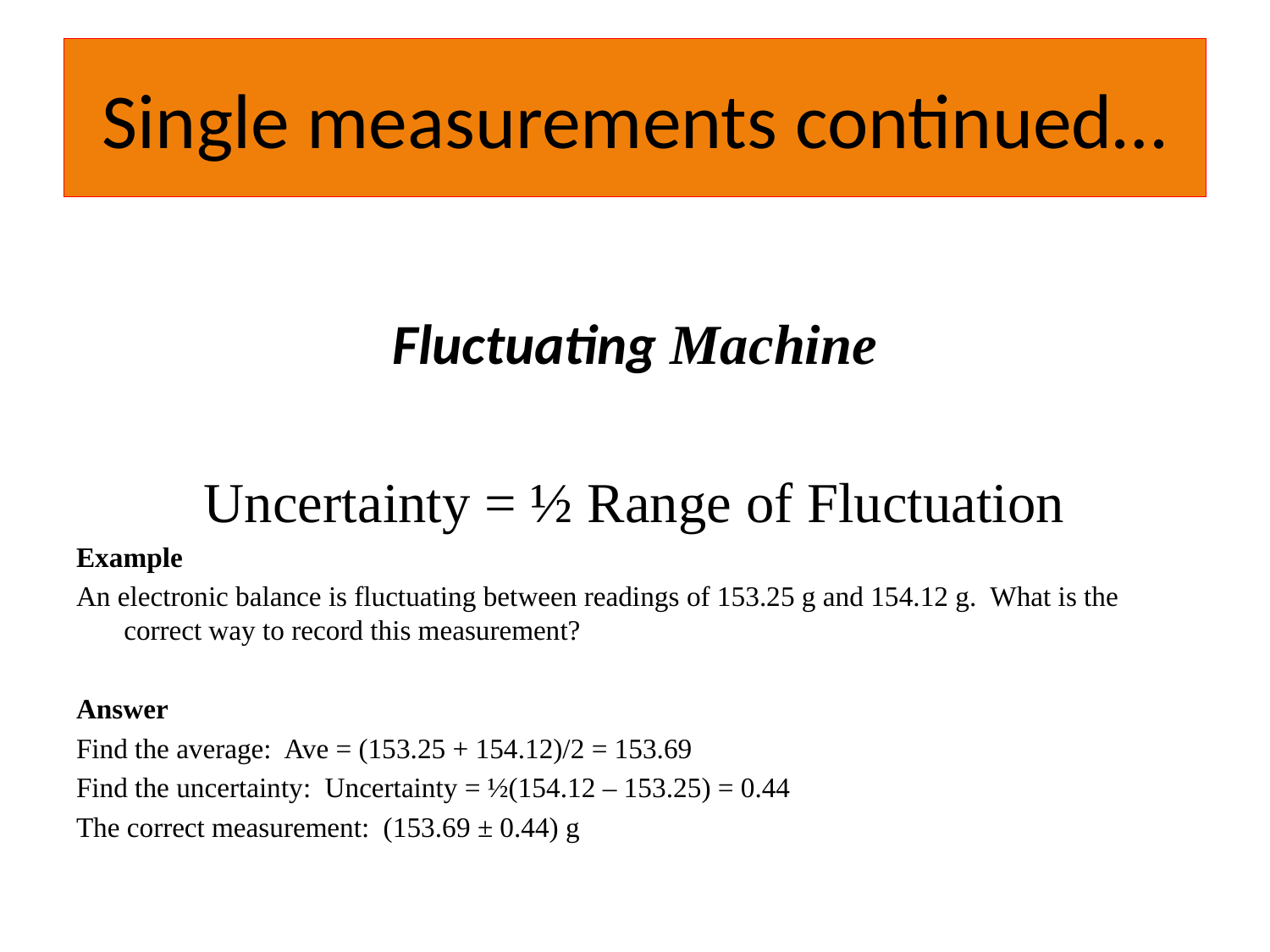

# Single measurements continued…

Fluctuating Machine

Uncertainty = ½ Range of Fluctuation
Example
An electronic balance is fluctuating between readings of 153.25 g and 154.12 g.  What is the correct way to record this measurement?

Answer
Find the average:  Ave = (153.25 + 154.12)/2 = 153.69
Find the uncertainty:  Uncertainty = ½(154.12 – 153.25) = 0.44
The correct measurement:  (153.69 ± 0.44) g